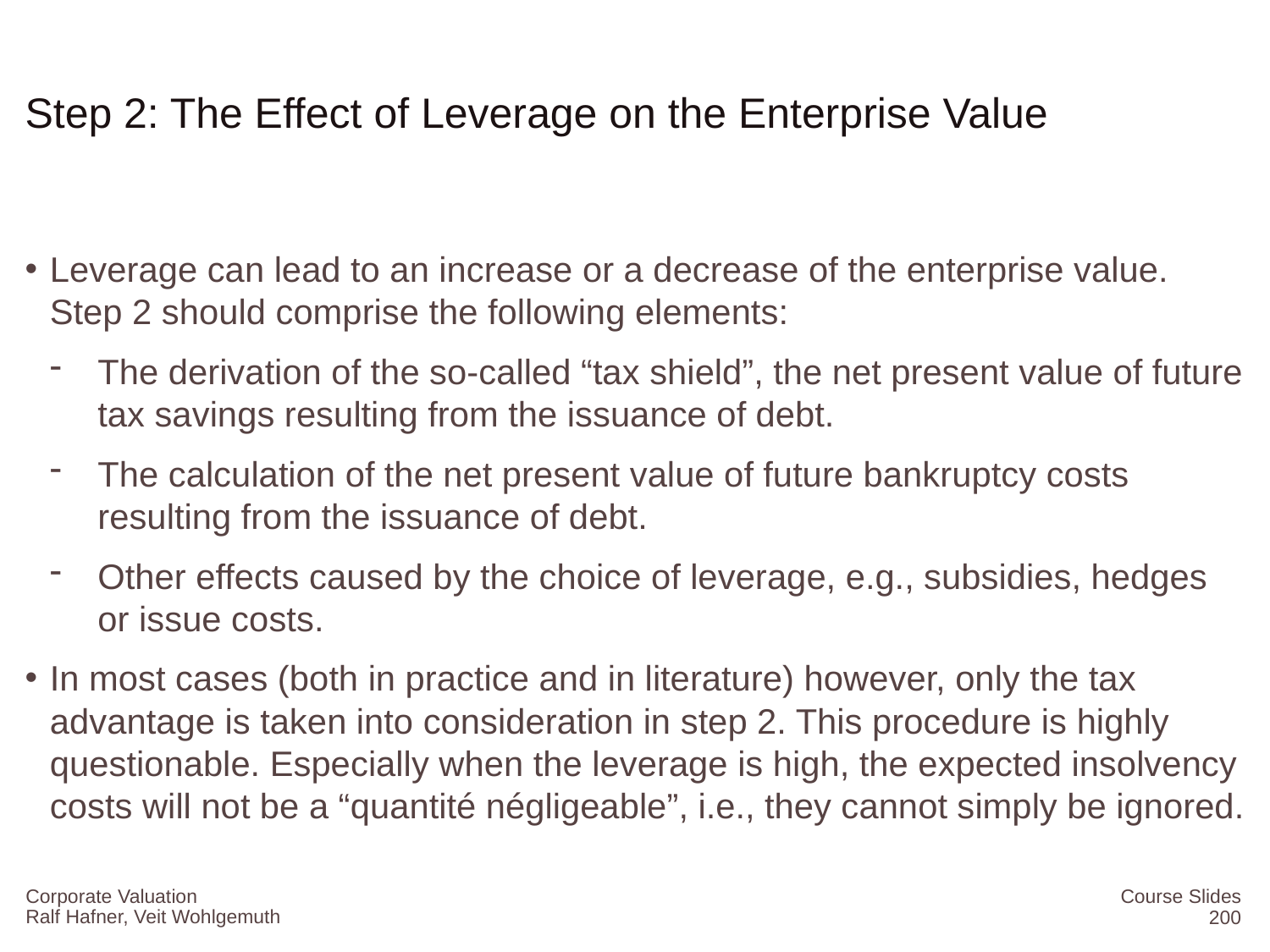

# Step 2: The Effect of Leverage on the Enterprise Value
Leverage can lead to an increase or a decrease of the enterprise value. Step 2 should comprise the following elements:
The derivation of the so-called “tax shield”, the net present value of future tax savings resulting from the issuance of debt.
The calculation of the net present value of future bankruptcy costs resulting from the issuance of debt.
Other effects caused by the choice of leverage, e.g., subsidies, hedges or issue costs.
In most cases (both in practice and in literature) however, only the tax advantage is taken into consideration in step 2. This procedure is highly questionable. Especially when the leverage is high, the expected insolvency costs will not be a “quantité négligeable”, i.e., they cannot simply be ignored.

Corporate Valuation
Course Slides
200